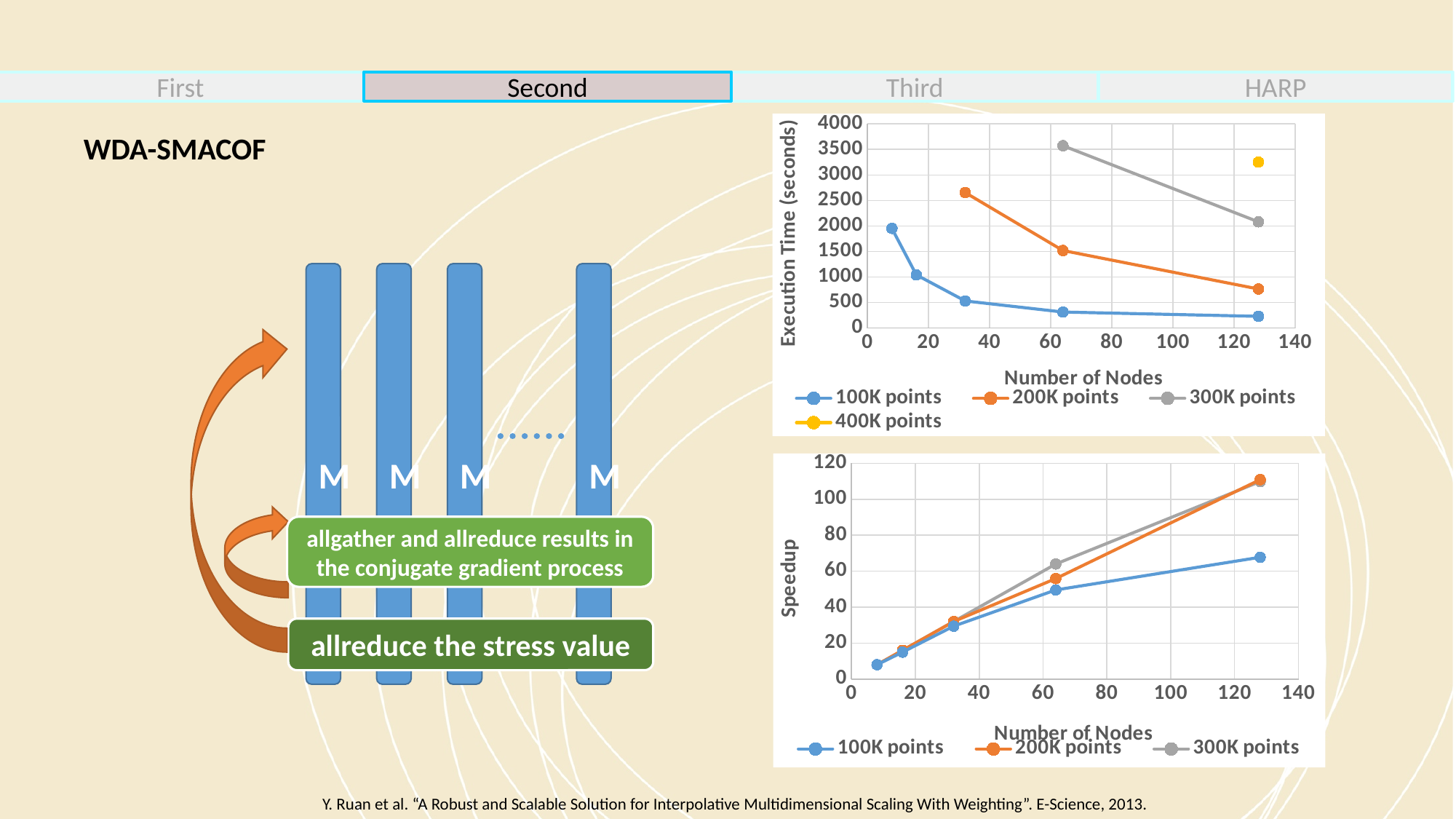

# WDA-SMACOF

### Chart

| Category | 100K points | 200K points | 300K points | 400K points |
|---|---|---|---|---|
M
M
M
M

allgather and allreduce results in the conjugate gradient process

allreduce the stress value

### Chart

| Category | 100K points | 200K points | 300K points |
|---|---|---|---|
Y. Ruan et al. “A Robust and Scalable Solution for Interpolative Multidimensional Scaling With Weighting”. E-Science, 2013.